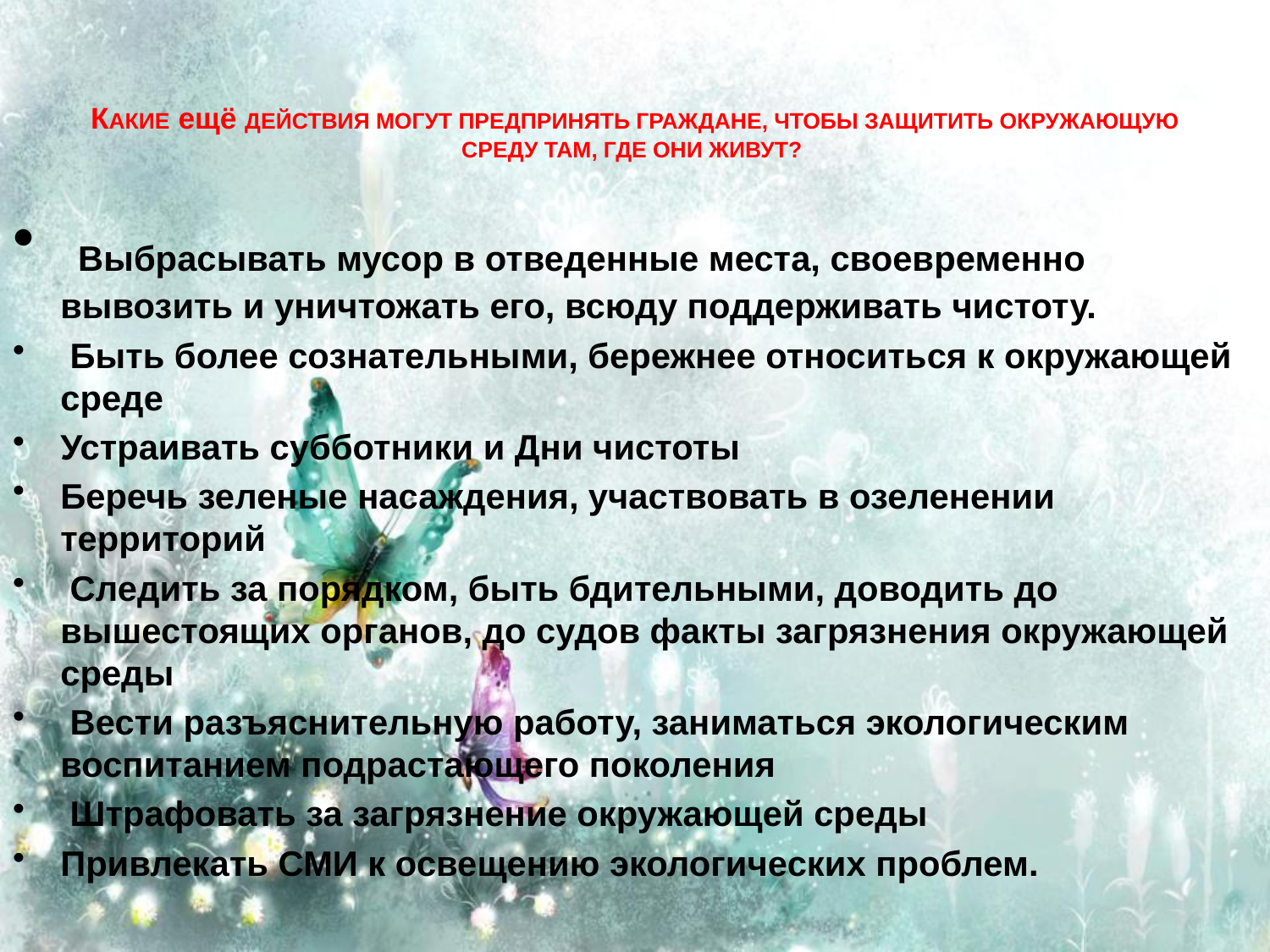

# КАКИЕ ещё ДЕЙСТВИЯ МОГУТ ПРЕДПРИНЯТЬ ГРАЖДАНЕ, ЧТОБЫ ЗАЩИТИТЬ ОКРУЖАЮЩУЮ СРЕДУ ТАМ, ГДЕ ОНИ ЖИВУТ?
 Выбрасывать мусор в отведенные места, своевременно вывозить и уничтожать его, всюду поддерживать чистоту.
 Быть более сознательными, бережнее относиться к окружающей среде
Устраивать субботники и Дни чистоты
Беречь зеленые насаждения, участвовать в озеленении территорий
 Следить за порядком, быть бдительными, доводить до вышестоящих органов, до судов факты загрязнения окружающей среды
 Вести разъяснительную работу, заниматься экологическим воспитанием подрастающего поколения
 Штрафовать за загрязнение окружающей среды
Привлекать СМИ к освещению экологических проблем.